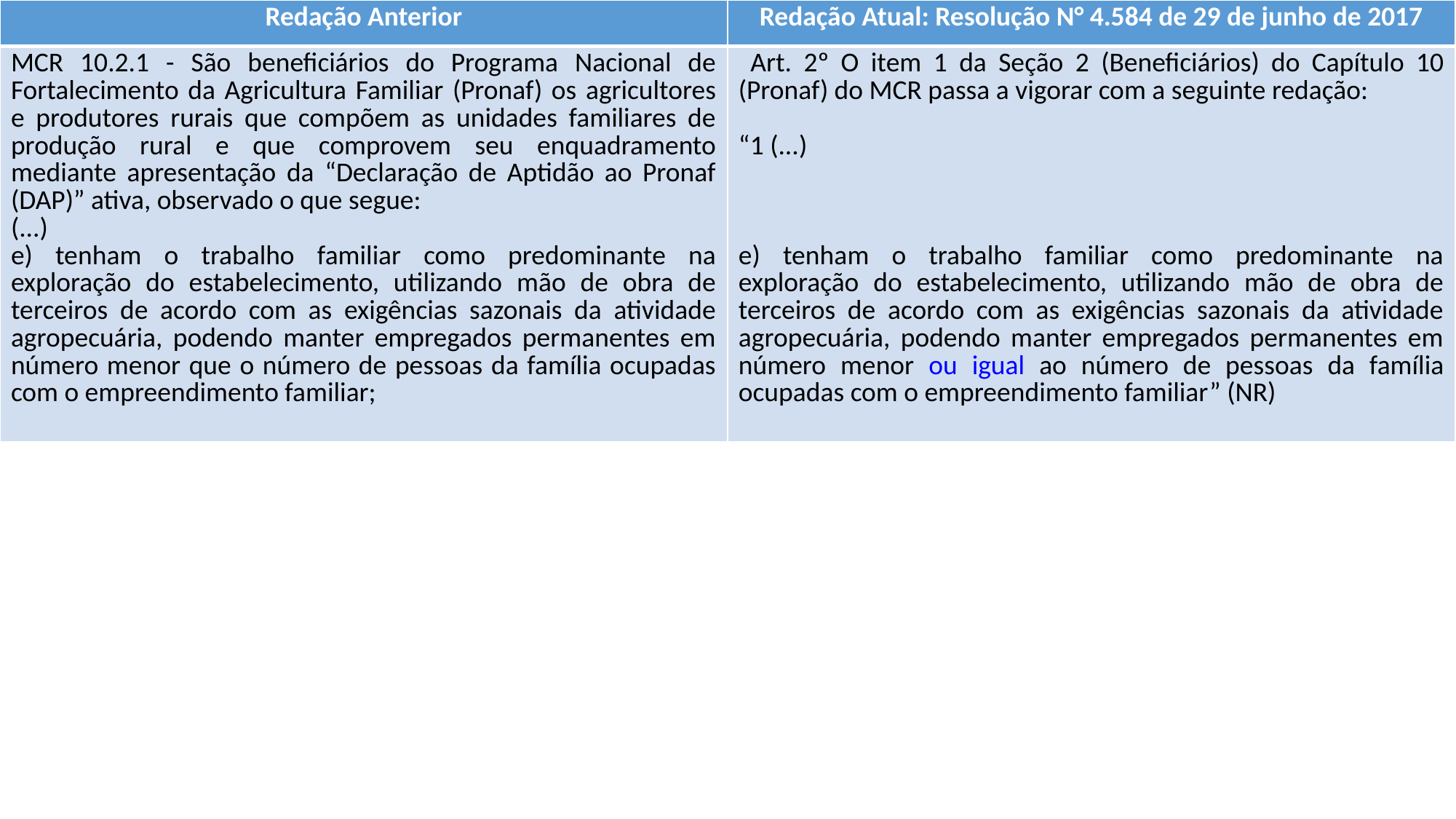

| Redação Anterior | Redação Atual: Resolução N° 4.584 de 29 de junho de 2017 |
| --- | --- |
| MCR 10.2.1 - São beneficiários do Programa Nacional de Fortalecimento da Agricultura Familiar (Pronaf) os agricultores e produtores rurais que compõem as unidades familiares de produção rural e que comprovem seu enquadramento mediante apresentação da “Declaração de Aptidão ao Pronaf (DAP)” ativa, observado o que segue: (...) e) tenham o trabalho familiar como predominante na exploração do estabelecimento, utilizando mão de obra de terceiros de acordo com as exigências sazonais da atividade agropecuária, podendo manter empregados permanentes em número menor que o número de pessoas da família ocupadas com o empreendimento familiar; | Art. 2º O item 1 da Seção 2 (Beneficiários) do Capítulo 10 (Pronaf) do MCR passa a vigorar com a seguinte redação: “1 (...) e) tenham o trabalho familiar como predominante na exploração do estabelecimento, utilizando mão de obra de terceiros de acordo com as exigências sazonais da atividade agropecuária, podendo manter empregados permanentes em número menor ou igual ao número de pessoas da família ocupadas com o empreendimento familiar” (NR) |